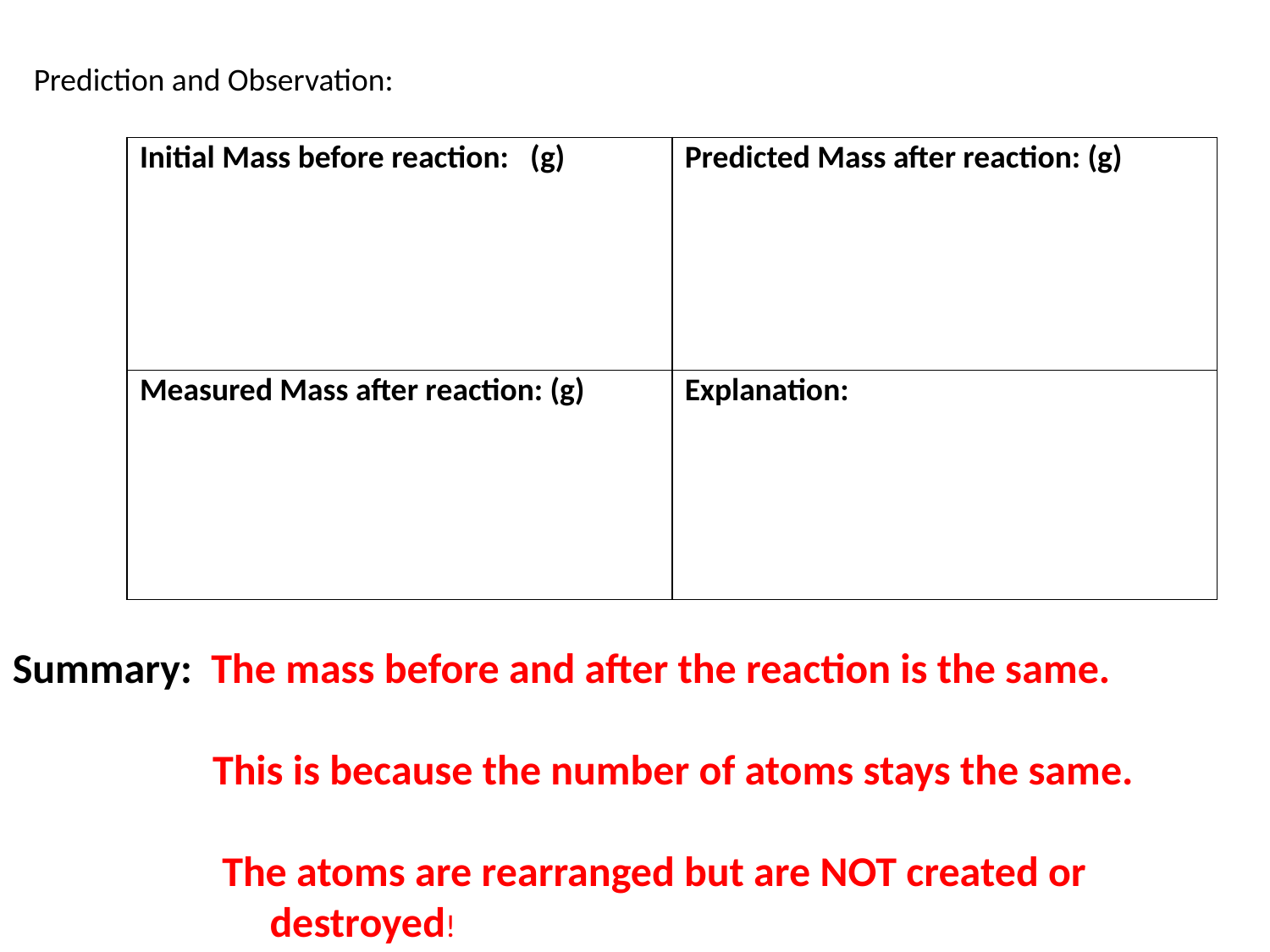

Prediction and Observation:
| Initial Mass before reaction: (g) | Predicted Mass after reaction: (g) |
| --- | --- |
| Measured Mass after reaction: (g) | Explanation: |
Summary:  The mass before and after the reaction is the same.

                     This is because the number of atoms stays the same.

                      The atoms are rearranged but are NOT created or
                           destroyed!